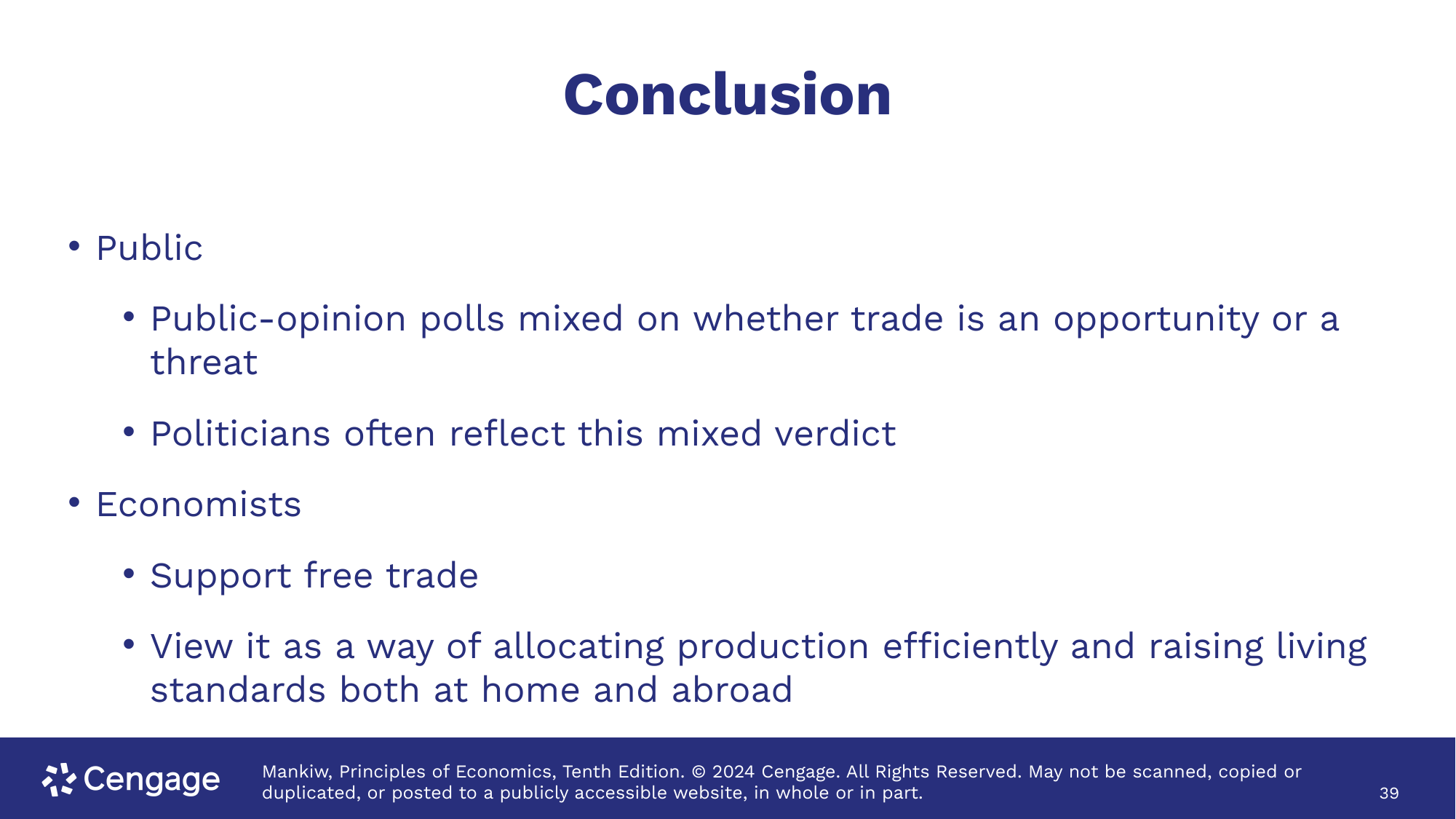

# Conclusion
Public
Public-opinion polls mixed on whether trade is an opportunity or a threat
Politicians often reflect this mixed verdict
Economists
Support free trade
View it as a way of allocating production efficiently and raising living standards both at home and abroad